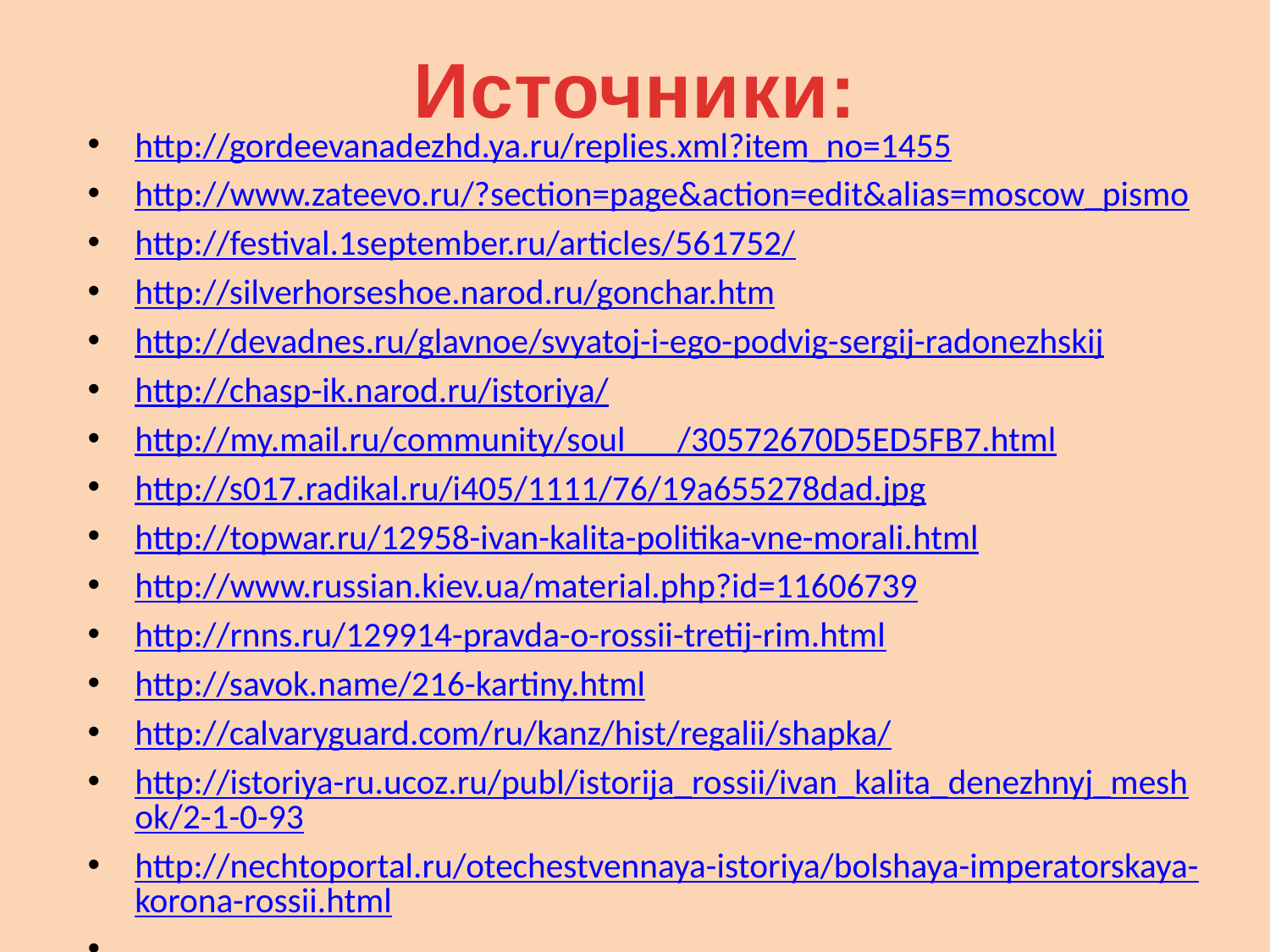

# Источники:
http://gordeevanadezhd.ya.ru/replies.xml?item_no=1455
http://www.zateevo.ru/?section=page&action=edit&alias=moscow_pismo
http://festival.1september.ru/articles/561752/
http://silverhorseshoe.narod.ru/gonchar.htm
http://devadnes.ru/glavnoe/svyatoj-i-ego-podvig-sergij-radonezhskij
http://chasp-ik.narod.ru/istoriya/
http://my.mail.ru/community/soul___/30572670D5ED5FB7.html
http://s017.radikal.ru/i405/1111/76/19a655278dad.jpg
http://topwar.ru/12958-ivan-kalita-politika-vne-morali.html
http://www.russian.kiev.ua/material.php?id=11606739
http://rnns.ru/129914-pravda-o-rossii-tretij-rim.html
http://savok.name/216-kartiny.html
http://calvaryguard.com/ru/kanz/hist/regalii/shapka/
http://istoriya-ru.ucoz.ru/publ/istorija_rossii/ivan_kalita_denezhnyj_meshok/2-1-0-93
http://nechtoportal.ru/otechestvennaya-istoriya/bolshaya-imperatorskaya-korona-rossii.html